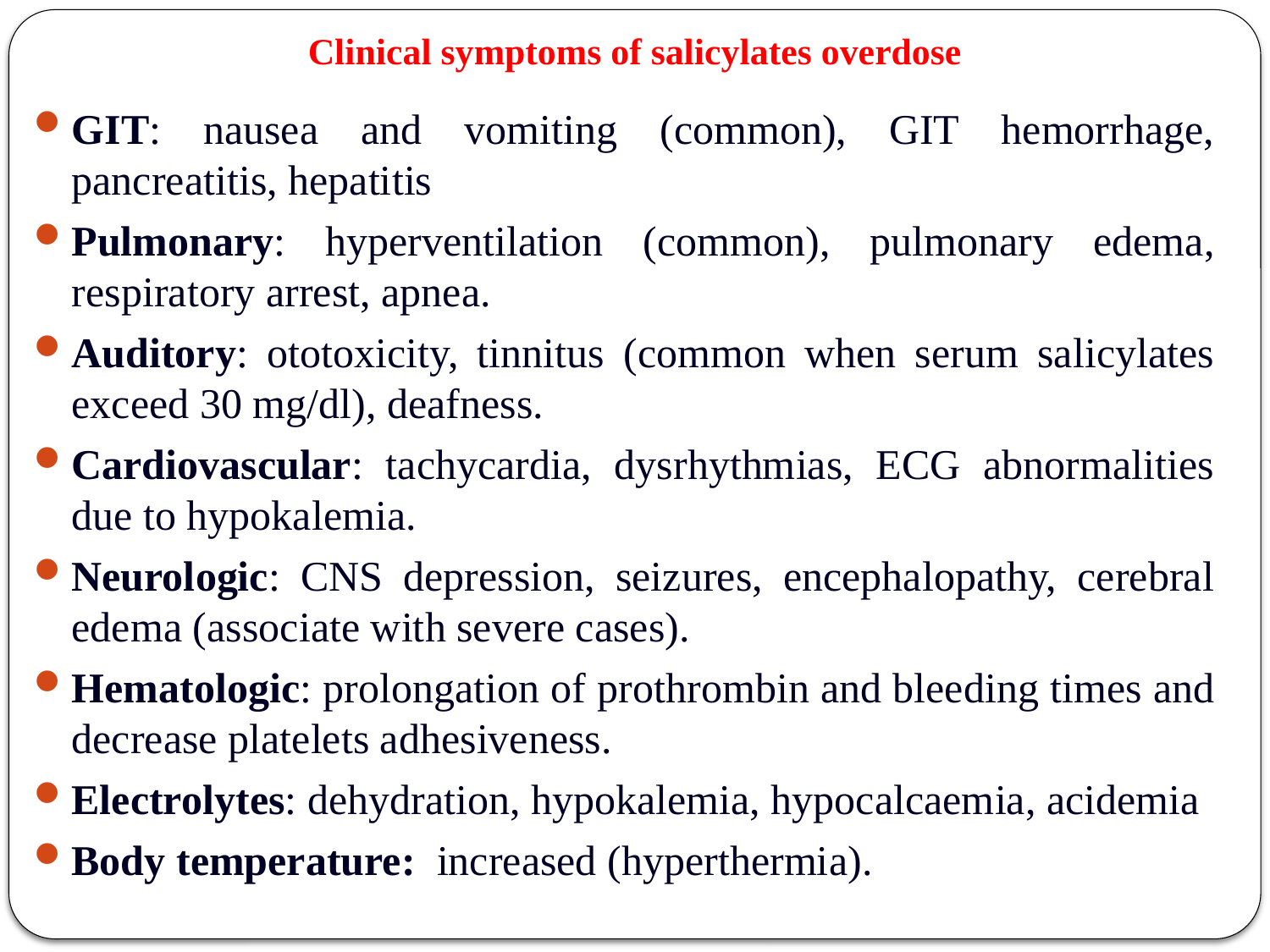

# Clinical symptoms of salicylates overdose
GIT: nausea and vomiting (common), GIT hemorrhage, pancreatitis, hepatitis
Pulmonary: hyperventilation (common), pulmonary edema, respiratory arrest, apnea.
Auditory: ototoxicity, tinnitus (common when serum salicylates exceed 30 mg/dl), deafness.
Cardiovascular: tachycardia, dysrhythmias, ECG abnormalities due to hypokalemia.
Neurologic: CNS depression, seizures, encephalopathy, cerebral edema (associate with severe cases).
Hematologic: prolongation of prothrombin and bleeding times and decrease platelets adhesiveness.
Electrolytes: dehydration, hypokalemia, hypocalcaemia, acidemia
Body temperature:  increased (hyperthermia).